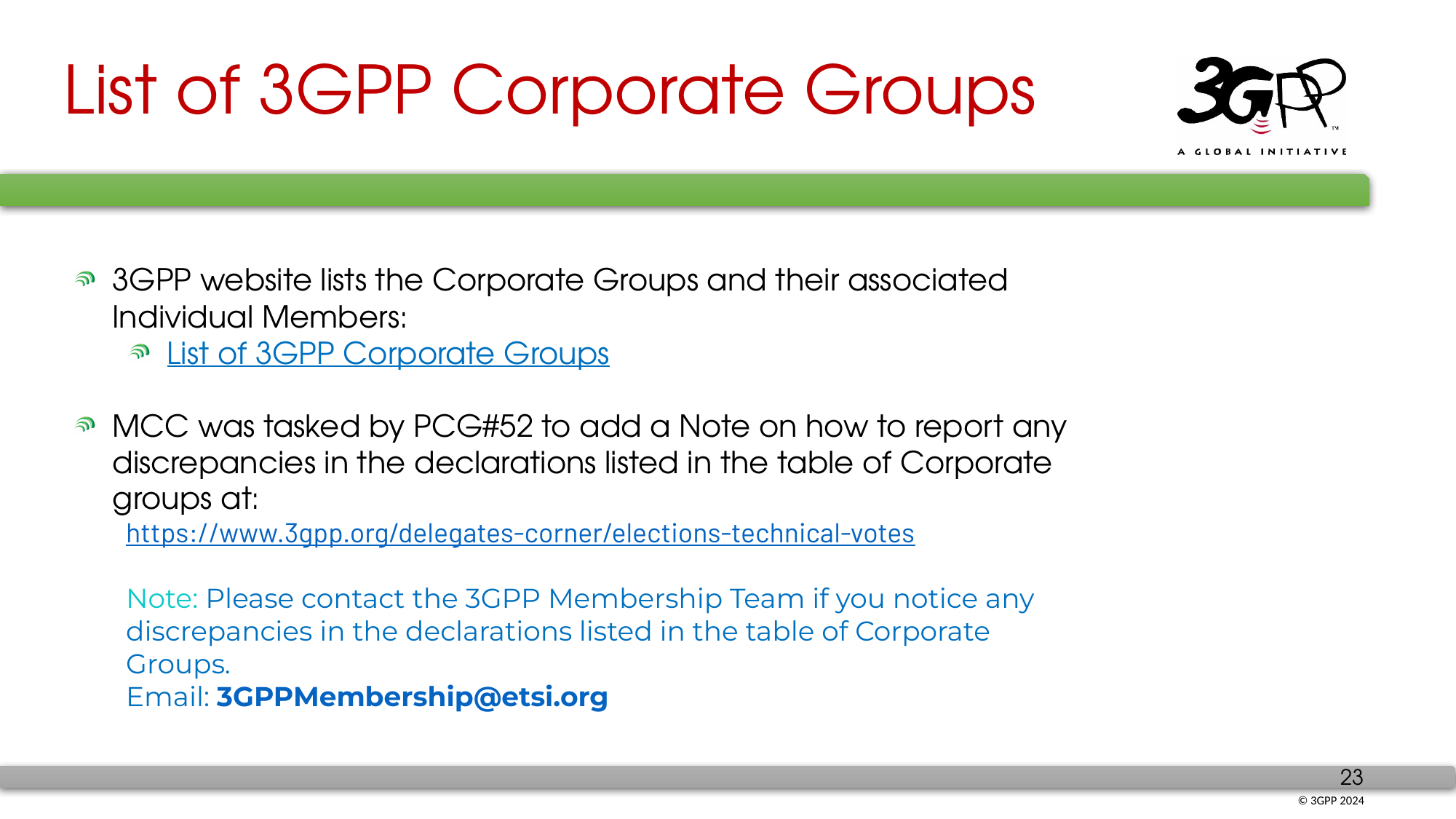

# List of 3GPP Corporate Groups
3GPP website lists the Corporate Groups and their associated Individual Members:
List of 3GPP Corporate Groups

MCC was tasked by PCG#52 to add a Note on how to report any discrepancies in the declarations listed in the table of Corporate groups at:
https://www.3gpp.org/delegates-corner/elections-technical-votes
Note: Please contact the 3GPP Membership Team if you notice any discrepancies in the declarations listed in the table of Corporate Groups.
Email: 3GPPMembership@etsi.org